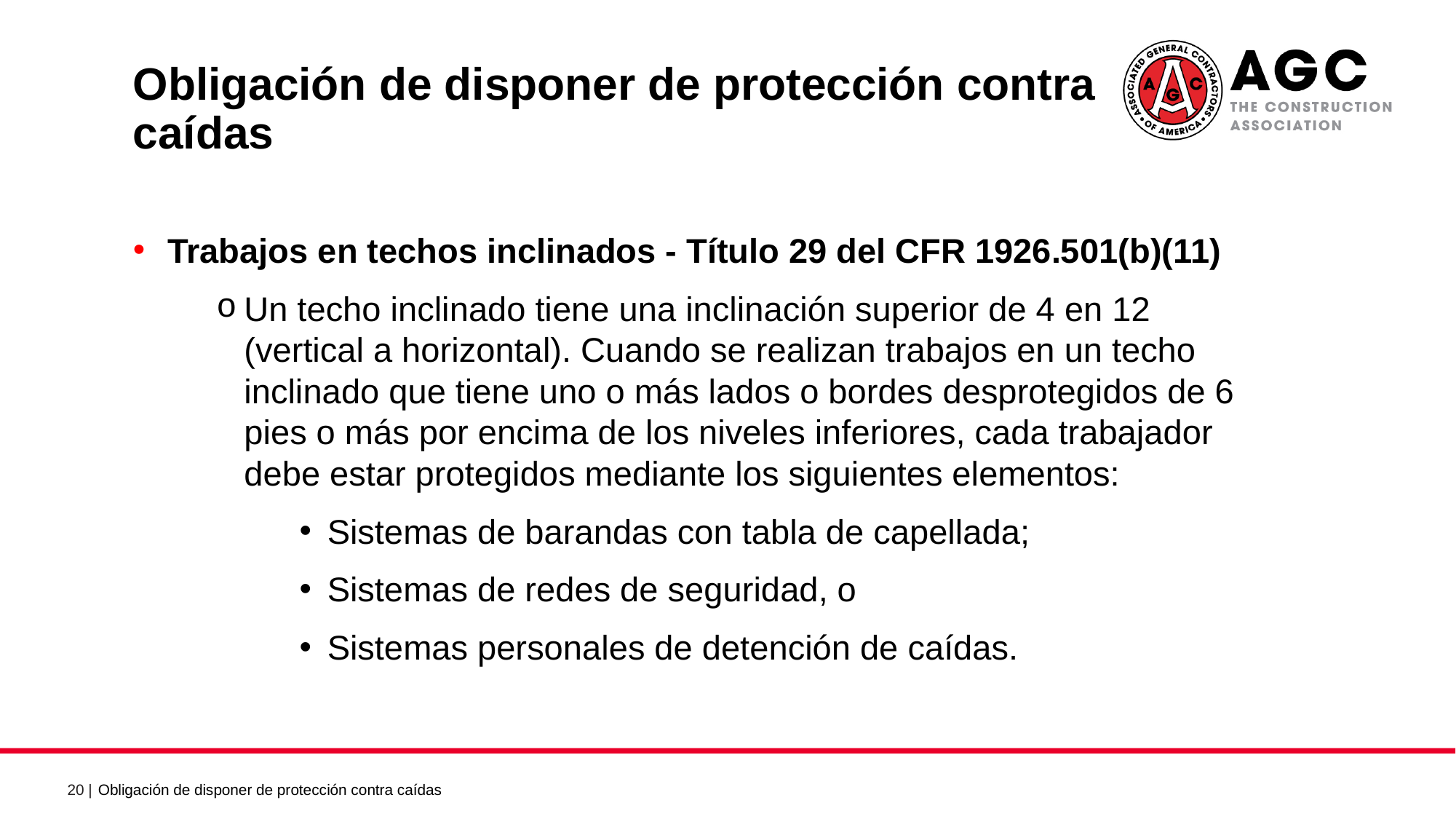

Obligación de disponer de protección contra caídas 10
Trabajos en techos inclinados - Título 29 del CFR 1926.501(b)(11)
Un techo inclinado tiene una inclinación superior de 4 en 12 (vertical a horizontal). Cuando se realizan trabajos en un techo inclinado que tiene uno o más lados o bordes desprotegidos de 6 pies o más por encima de los niveles inferiores, cada trabajador debe estar protegidos mediante los siguientes elementos:
Sistemas de barandas con tabla de capellada;
Sistemas de redes de seguridad, o
Sistemas personales de detención de caídas.
Obligación de disponer de protección contra caídas